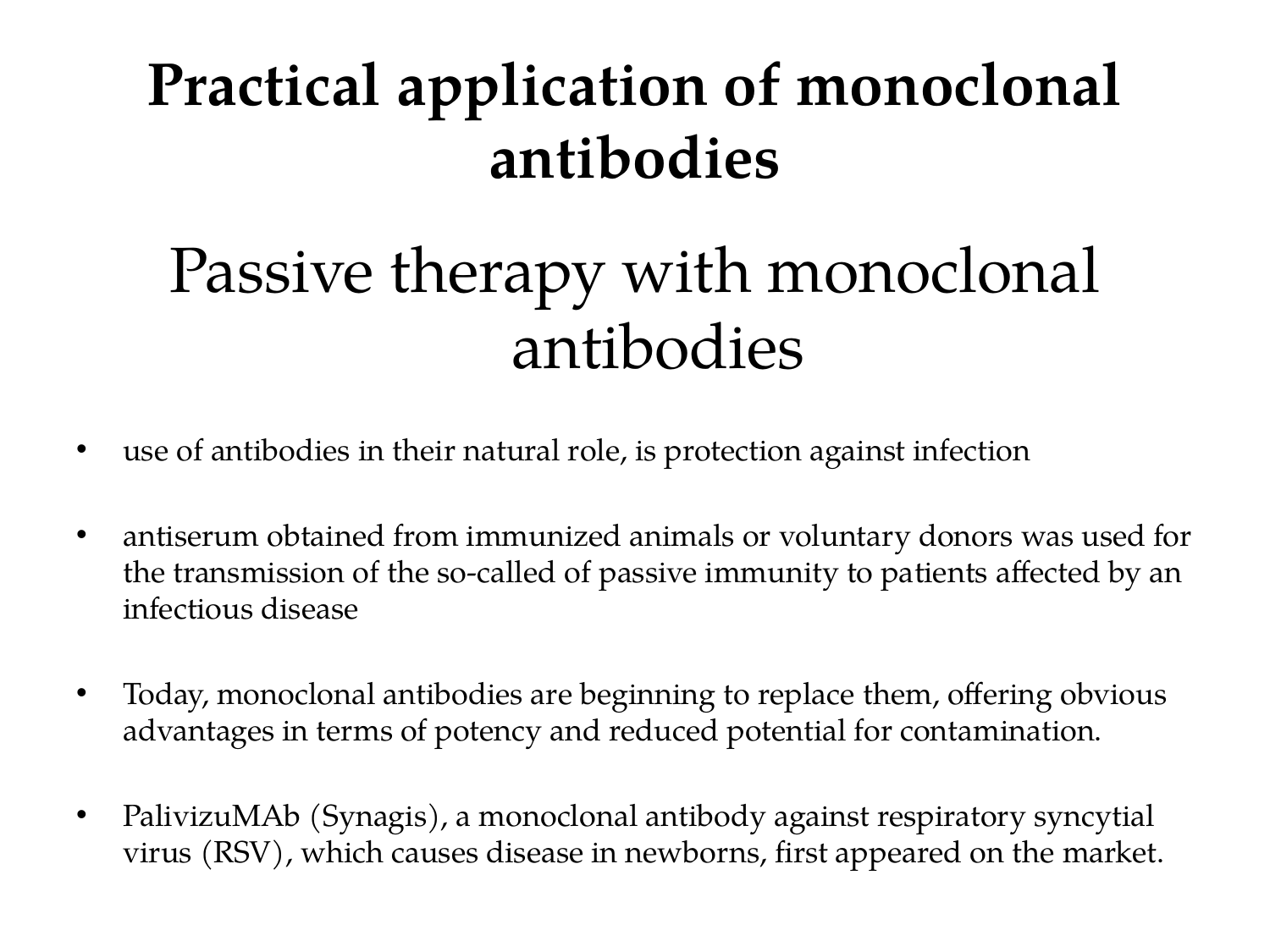

# Practical application of monoclonal antibodies
Passive therapy with monoclonal antibodies

use of antibodies in their natural role, is protection against infection

antiserum obtained from immunized animals or voluntary donors was used for the transmission of the so-called of passive immunity to patients affected by an infectious disease

Today, monoclonal antibodies are beginning to replace them, offering obvious advantages in terms of potency and reduced potential for contamination.

PalivizuMAb (Synagis), a monoclonal antibody against respiratory syncytial virus (RSV), which causes disease in newborns, first appeared on the market.